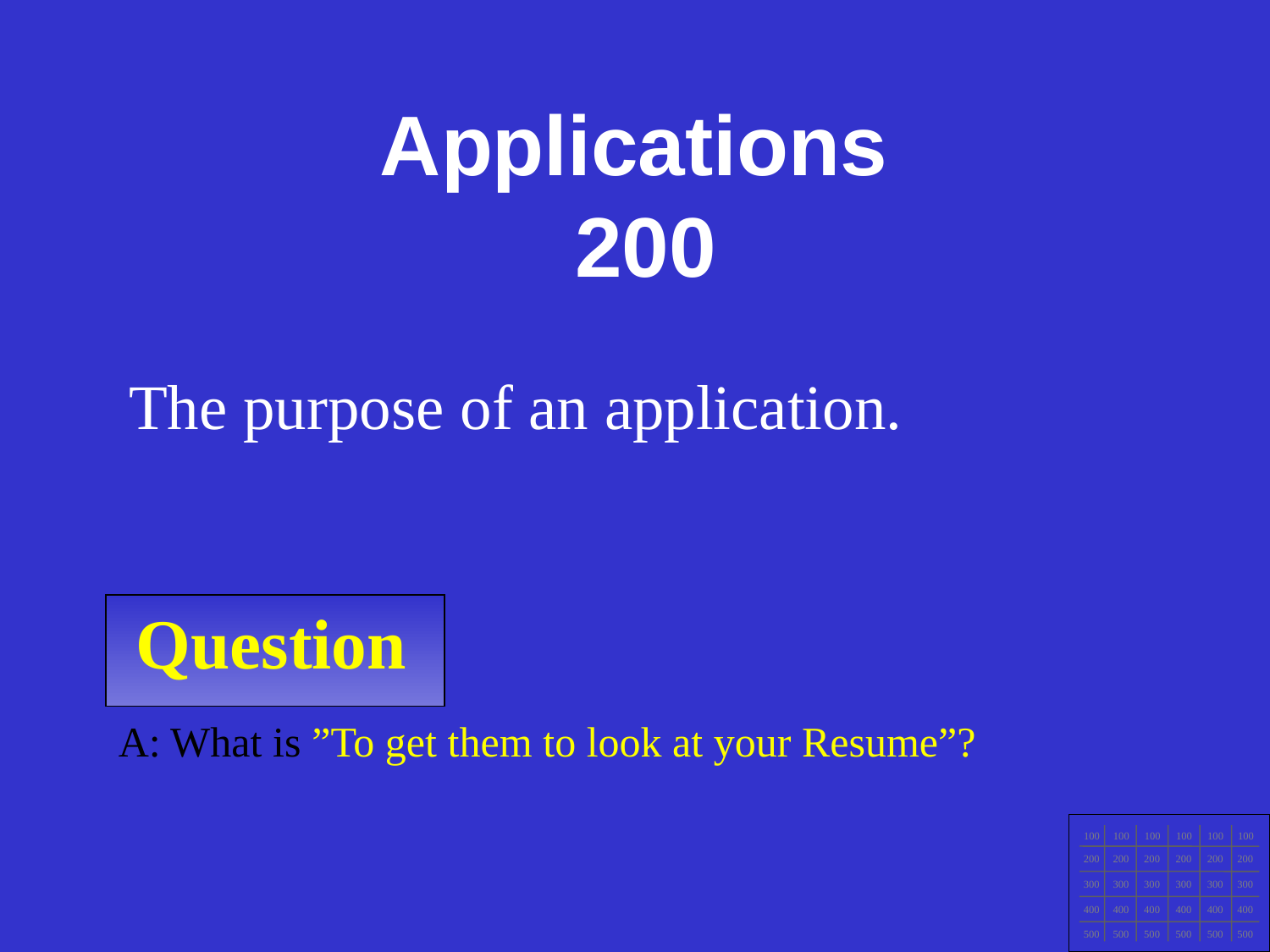

Applications
200
The purpose of an application.

Question

A: What is ”To get them to look at your Resume”?

100
100
100
100
100
100

200
200
200
200
200
200

300
300
300
300
300
300

400
400
400
400
400
400

500
500
500
500
500
500